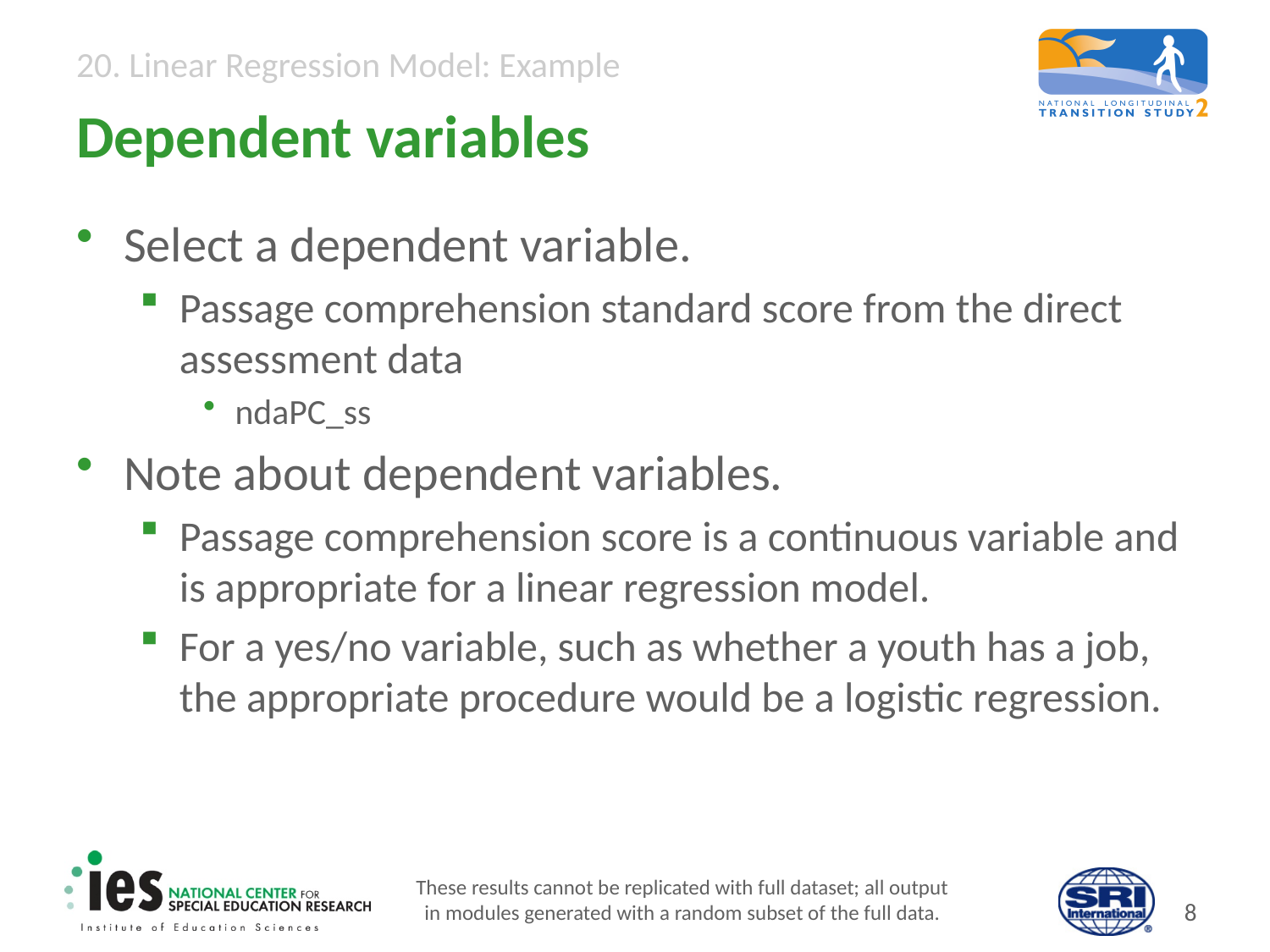

# Dependent variables
Select a dependent variable.
Passage comprehension standard score from the direct assessment data
ndaPC_ss
Note about dependent variables.
Passage comprehension score is a continuous variable and is appropriate for a linear regression model.
For a yes/no variable, such as whether a youth has a job, the appropriate procedure would be a logistic regression.
These results cannot be replicated with full dataset; all output
in modules generated with a random subset of the full data.
8